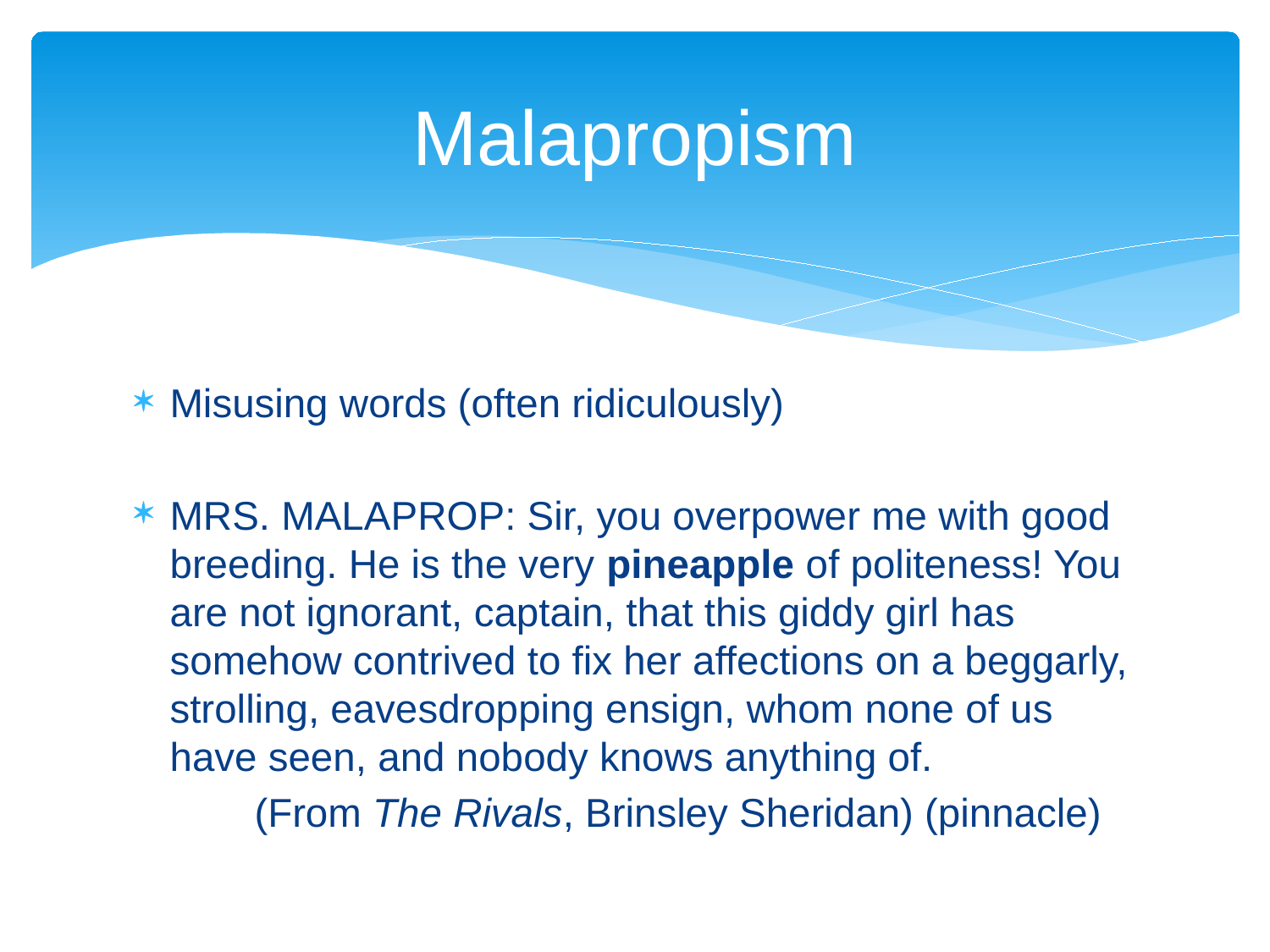

# Malapropism
Misusing words (often ridiculously)

MRS. MALAPROP: Sir, you overpower me with good breeding. He is the very pineapple of politeness! You are not ignorant, captain, that this giddy girl has somehow contrived to fix her affections on a beggarly, strolling, eavesdropping ensign, whom none of us have seen, and nobody knows anything of.
	(From The Rivals, Brinsley Sheridan) (pinnacle)